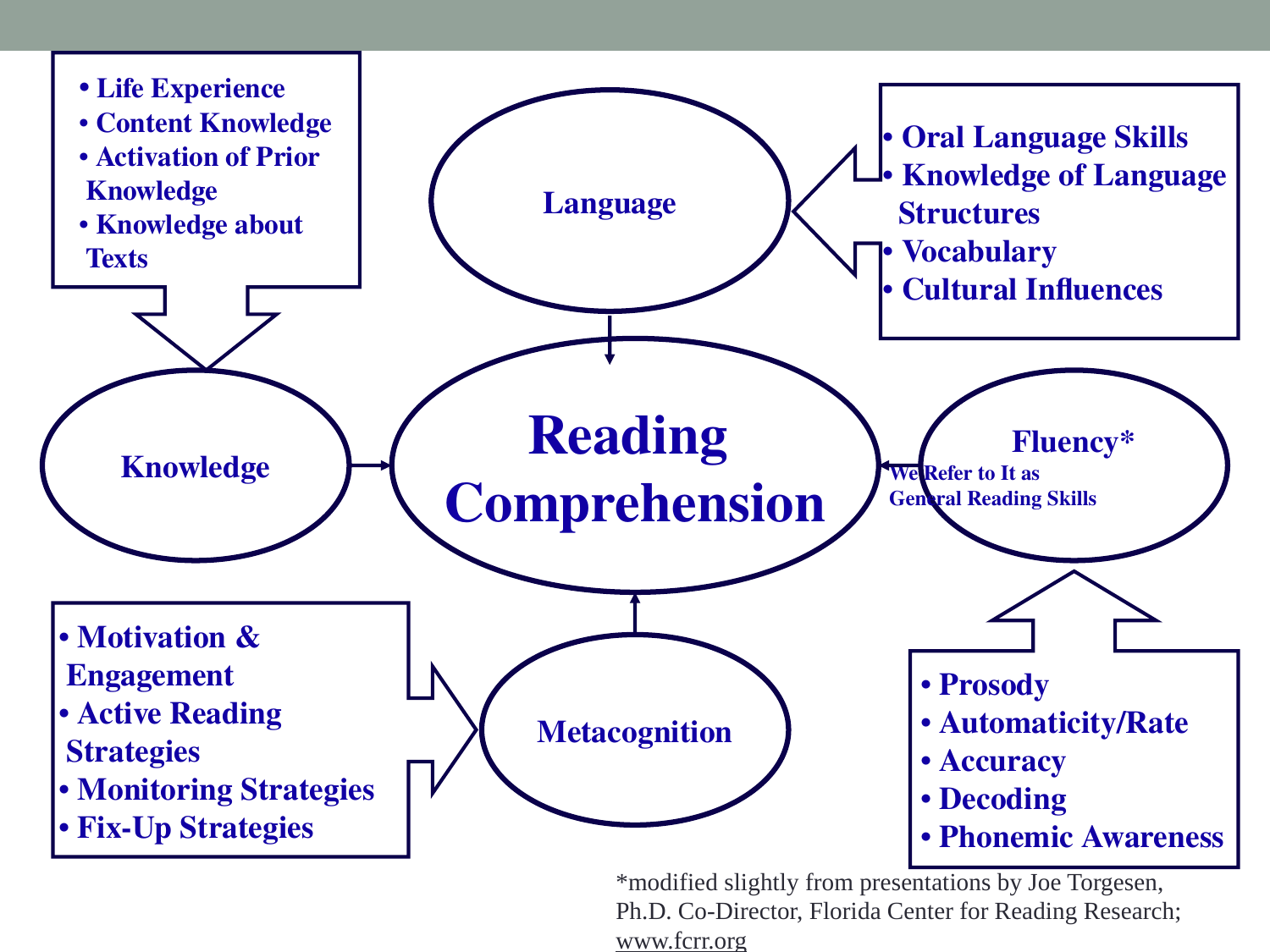

• Life Experience
• Content Knowledge
• Activation of Prior
 Knowledge
• Knowledge about
 Texts

• Oral Language Skills
• Knowledge of Language
  Structures
• Vocabulary
• Cultural Influences

Language

Reading
Comprehension

Knowledge

Fluency*
We Refer to It as
General Reading Skills

• Prosody
• Automaticity/Rate
• Accuracy
• Decoding
• Phonemic Awareness

Metacognition

• Motivation &
 Engagement
• Active Reading
 Strategies
• Monitoring Strategies
• Fix-Up Strategies
*modified slightly from presentations by Joe Torgesen, Ph.D. Co-Director, Florida Center for Reading Research; www.fcrr.org